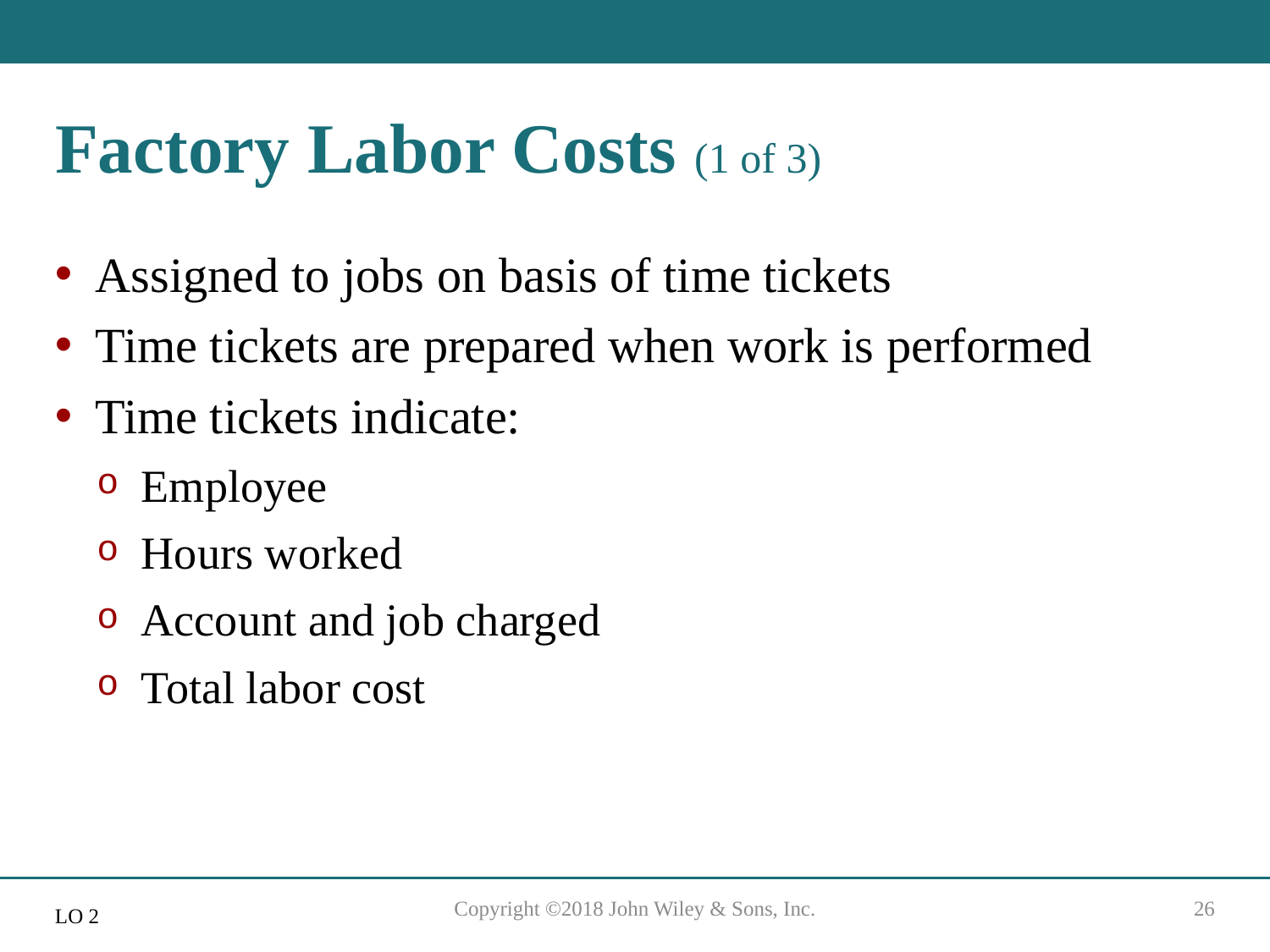

# Factory Labor Costs (1 of 3)
Assigned to jobs on basis of time tickets
Time tickets are prepared when work is performed
Time tickets indicate:
Employee
Hours worked
Account and job charged
Total labor cost
Copyright ©2018 John Wiley & Sons, Inc.
26
L O 2